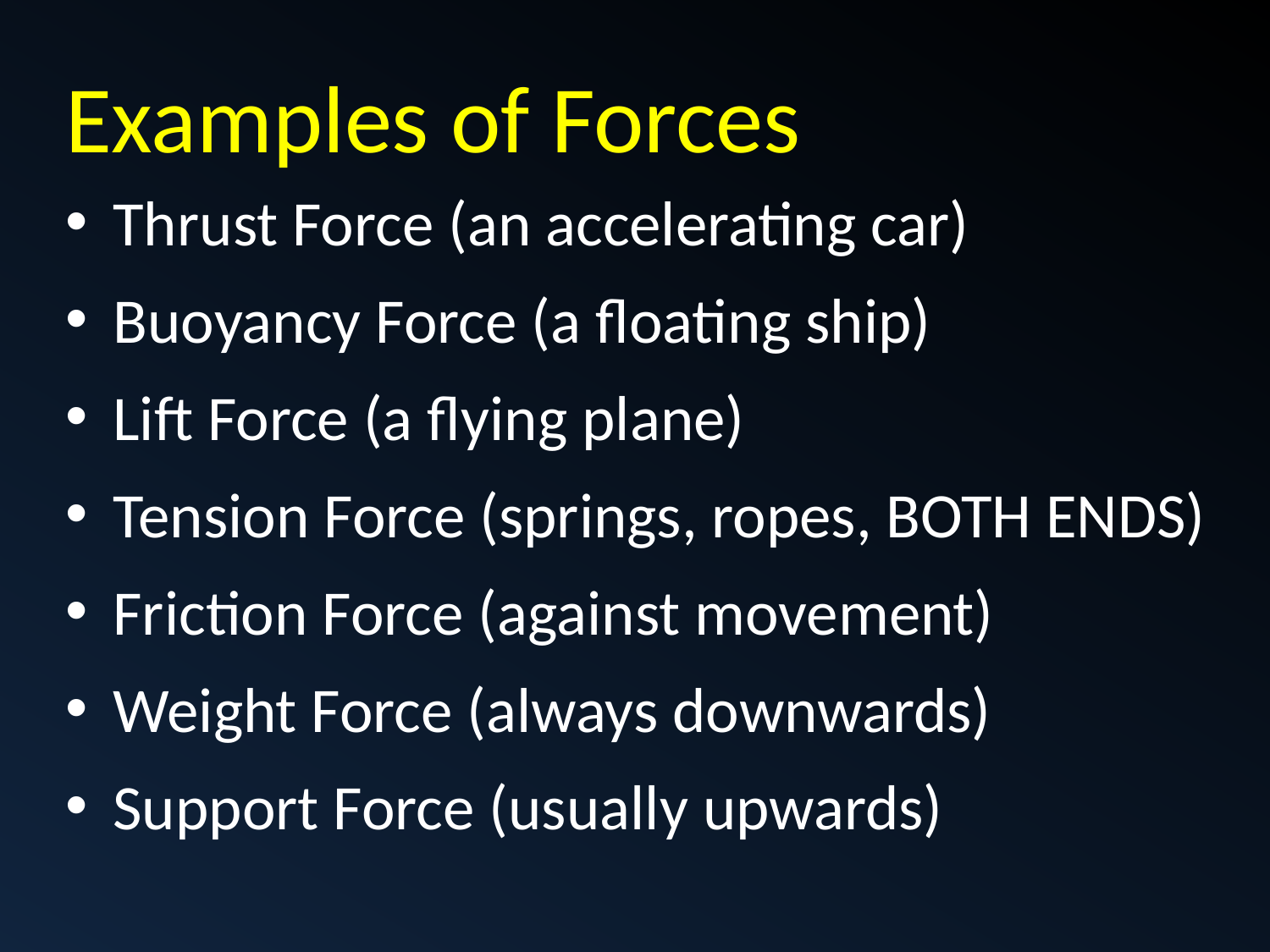

Examples of Forces
Thrust Force (an accelerating car)
Buoyancy Force (a floating ship)
Lift Force (a flying plane)
Tension Force (springs, ropes, BOTH ENDS)
Friction Force (against movement)
Weight Force (always downwards)
Support Force (usually upwards)